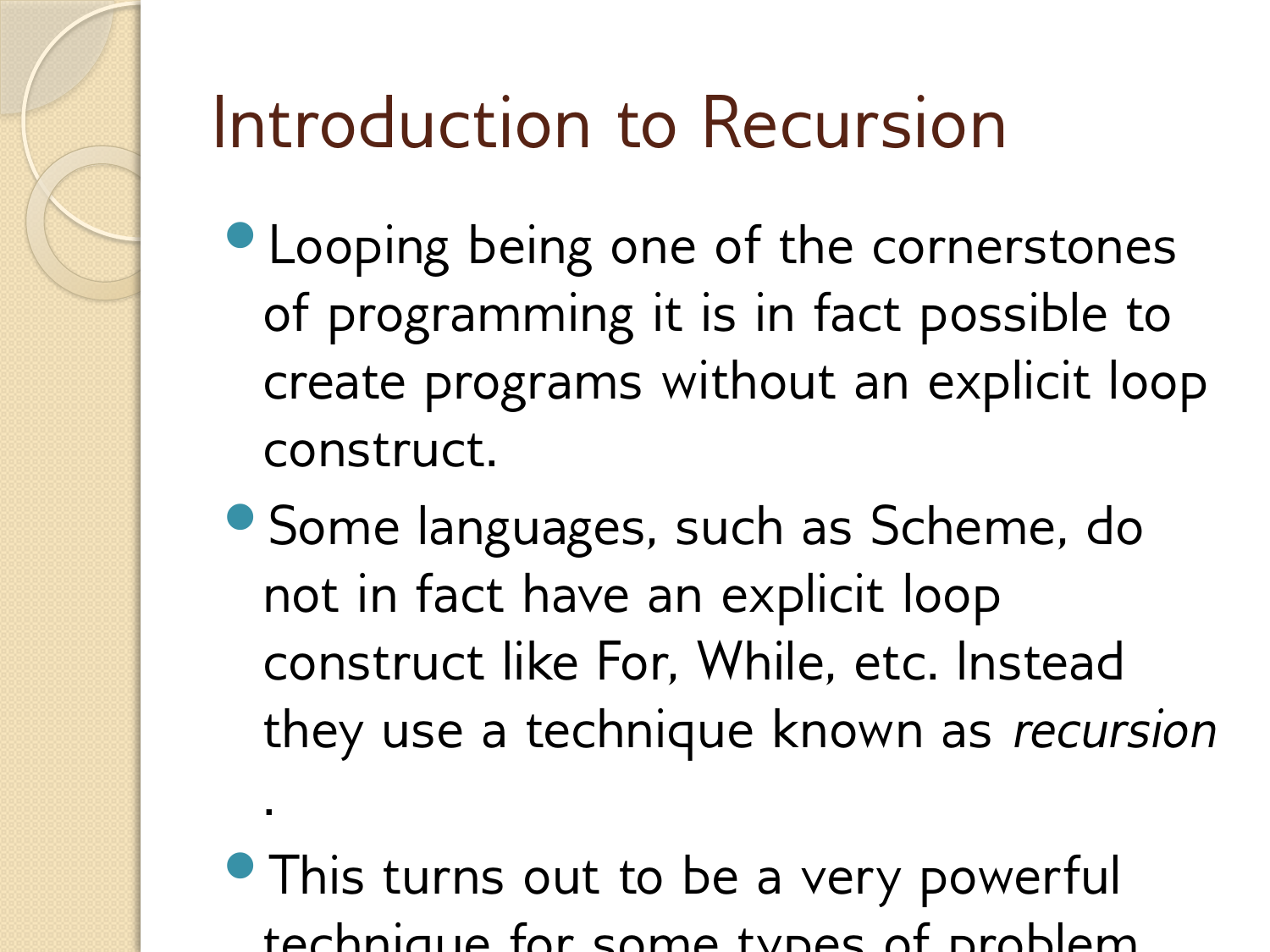

# Introduction to Recursion
Looping being one of the cornerstones of programming it is in fact possible to create programs without an explicit loop construct.
Some languages, such as Scheme, do not in fact have an explicit loop construct like For, While, etc. Instead they use a technique known as recursion .
This turns out to be a very powerful technique for some types of problem